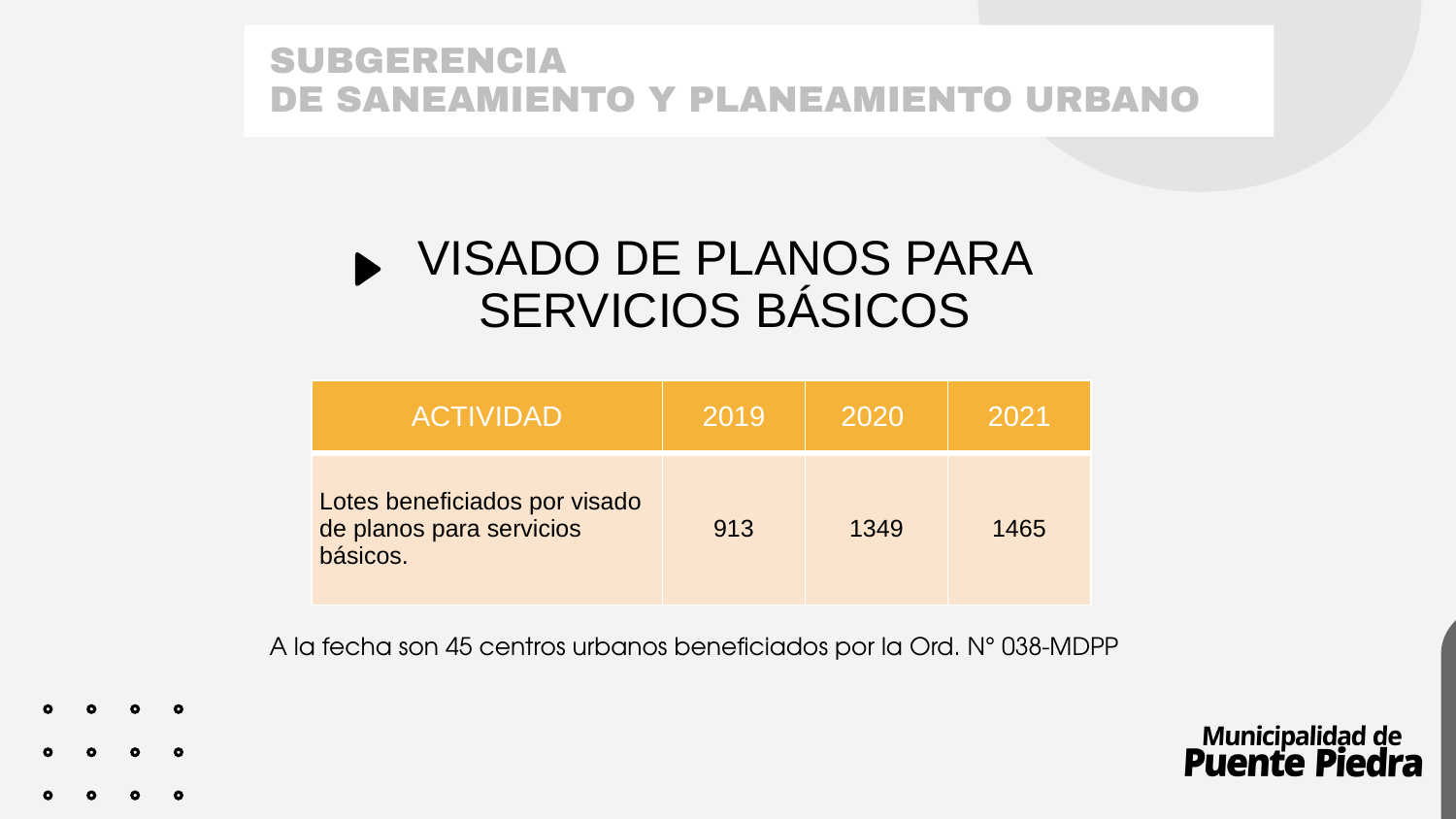

SUBGERENCIA
DE SANEAMIENTO Y PLANEAMIENTO URBANO
VISADO DE PLANOS PARA SERVICIOS BÁSICOS

| ACTIVIDAD | 2019 | 2020 | 2021 |
| --- | --- | --- | --- |
| Lotes beneficiados por visado de planos para servicios básicos. | 913 | 1349 | 1465 |
A la fecha son 45 centros urbanos beneficiados por la Ord. N° 038-MDPP